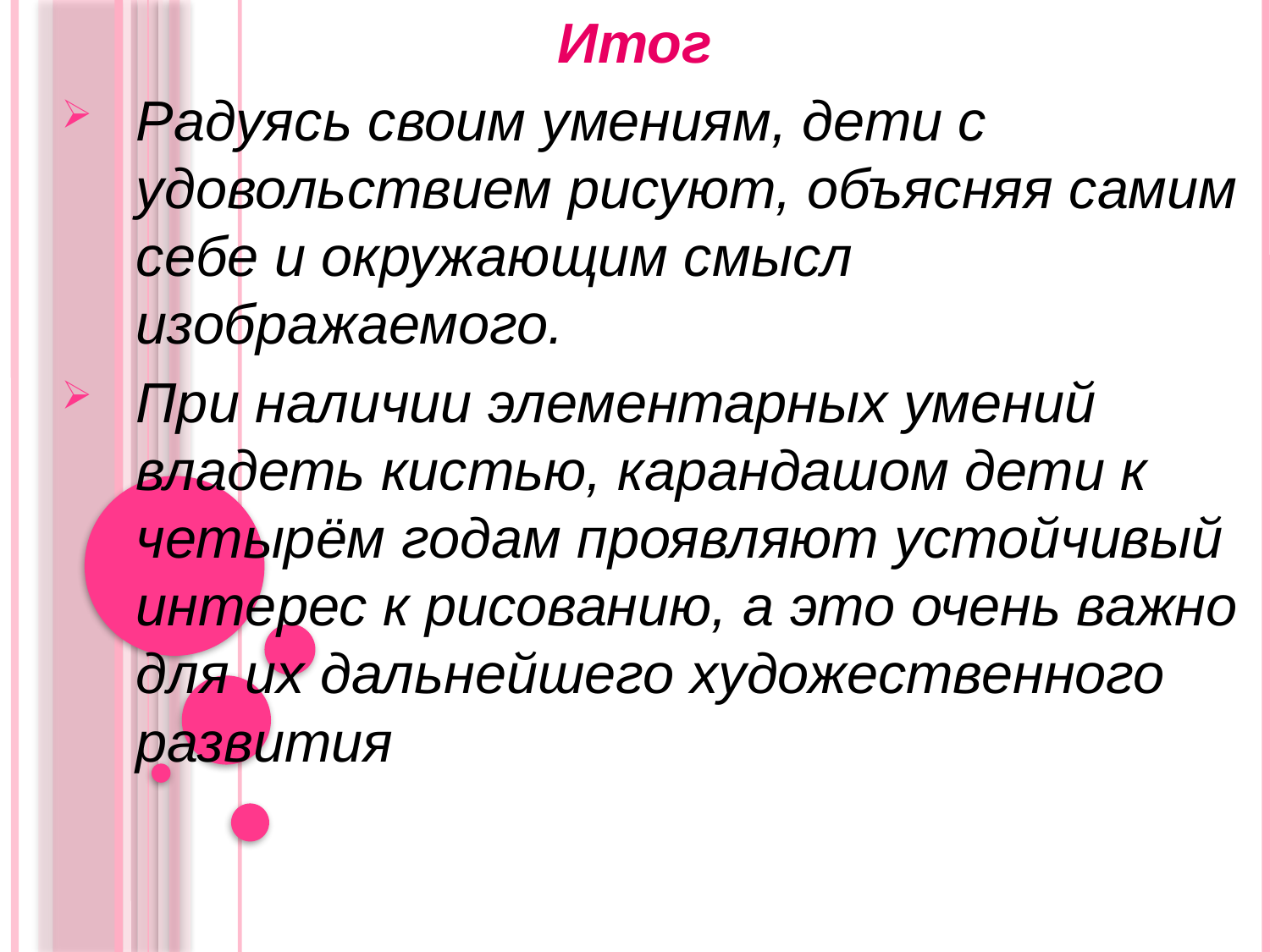

Итог
Радуясь своим умениям, дети с удовольствием рисуют, объясняя самим себе и окружающим смысл изображаемого.
При наличии элементарных умений владеть кистью, карандашом дети к четырём годам проявляют устойчивый интерес к рисованию, а это очень важно для их дальнейшего художественного развития